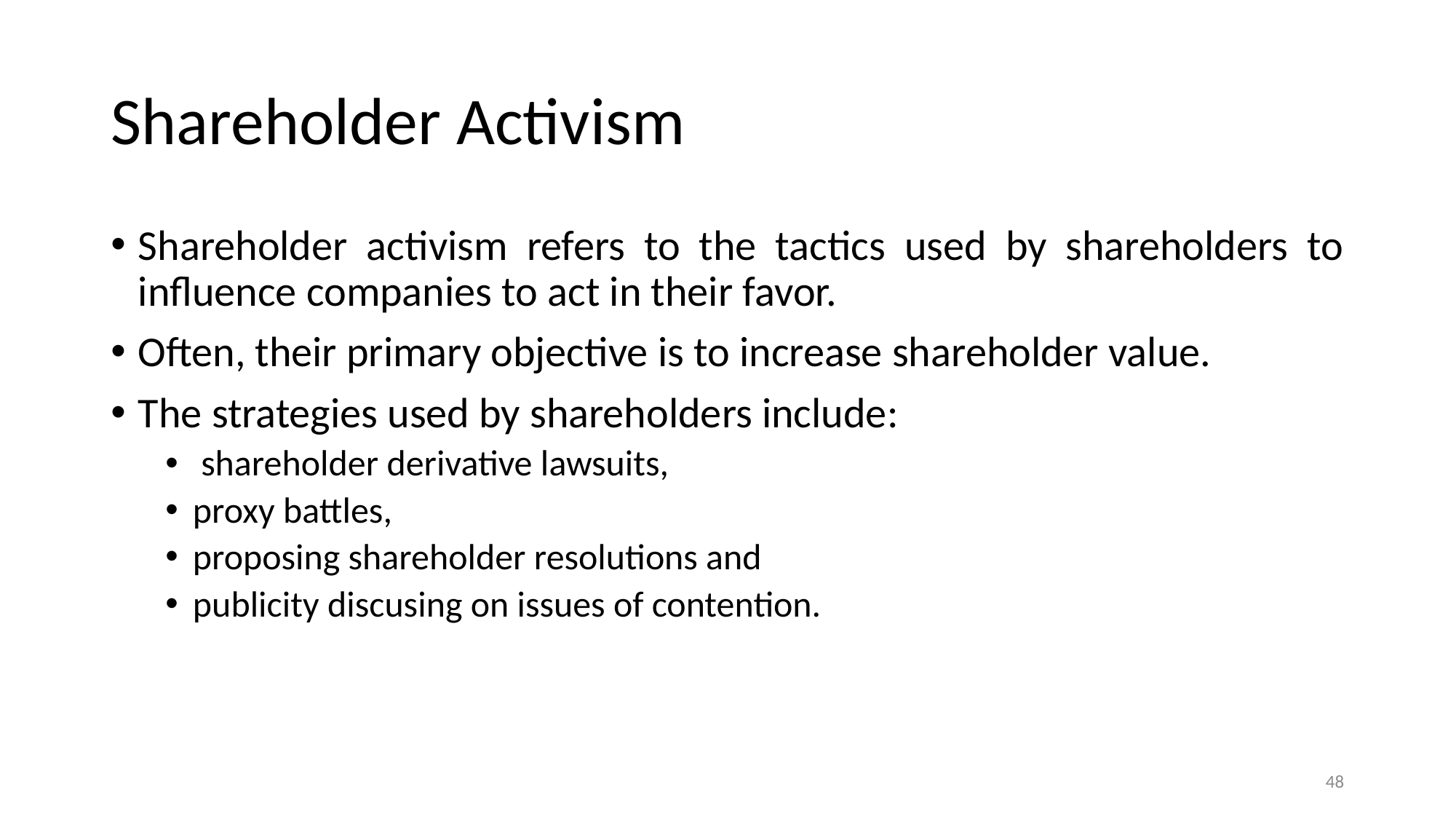

# Shareholder Activism
Shareholder activism refers to the tactics used by shareholders to influence companies to act in their favor.
Often, their primary objective is to increase shareholder value.
The strategies used by shareholders include:
 shareholder derivative lawsuits,
proxy battles,
proposing shareholder resolutions and
publicity discusing on issues of contention.

48